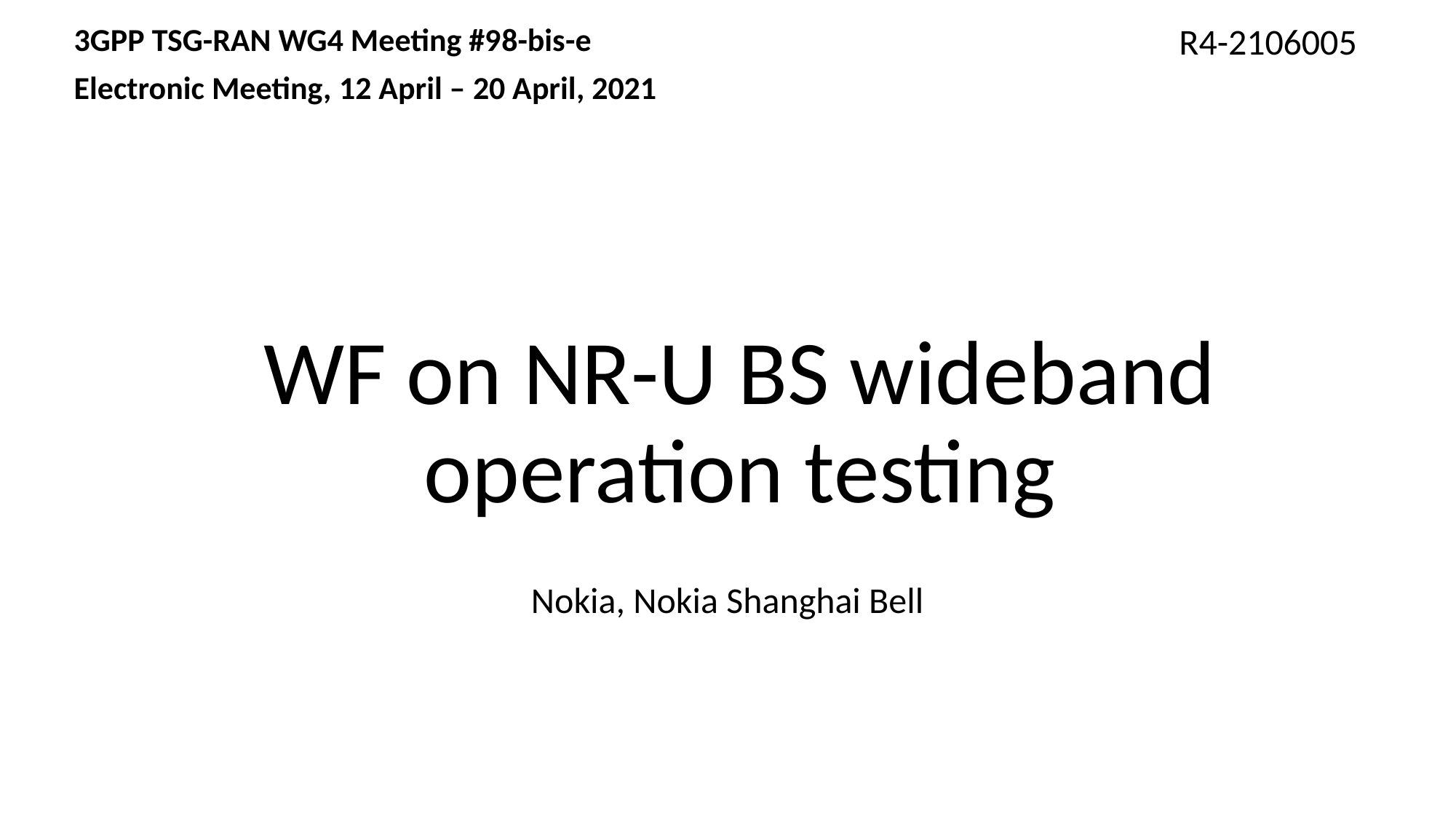

3GPP TSG-RAN WG4 Meeting #98-bis-e
Electronic Meeting, 12 April – 20 April, 2021
 R4-2106005
# WF on NR-U BS wideband operation testing
Nokia, Nokia Shanghai Bell